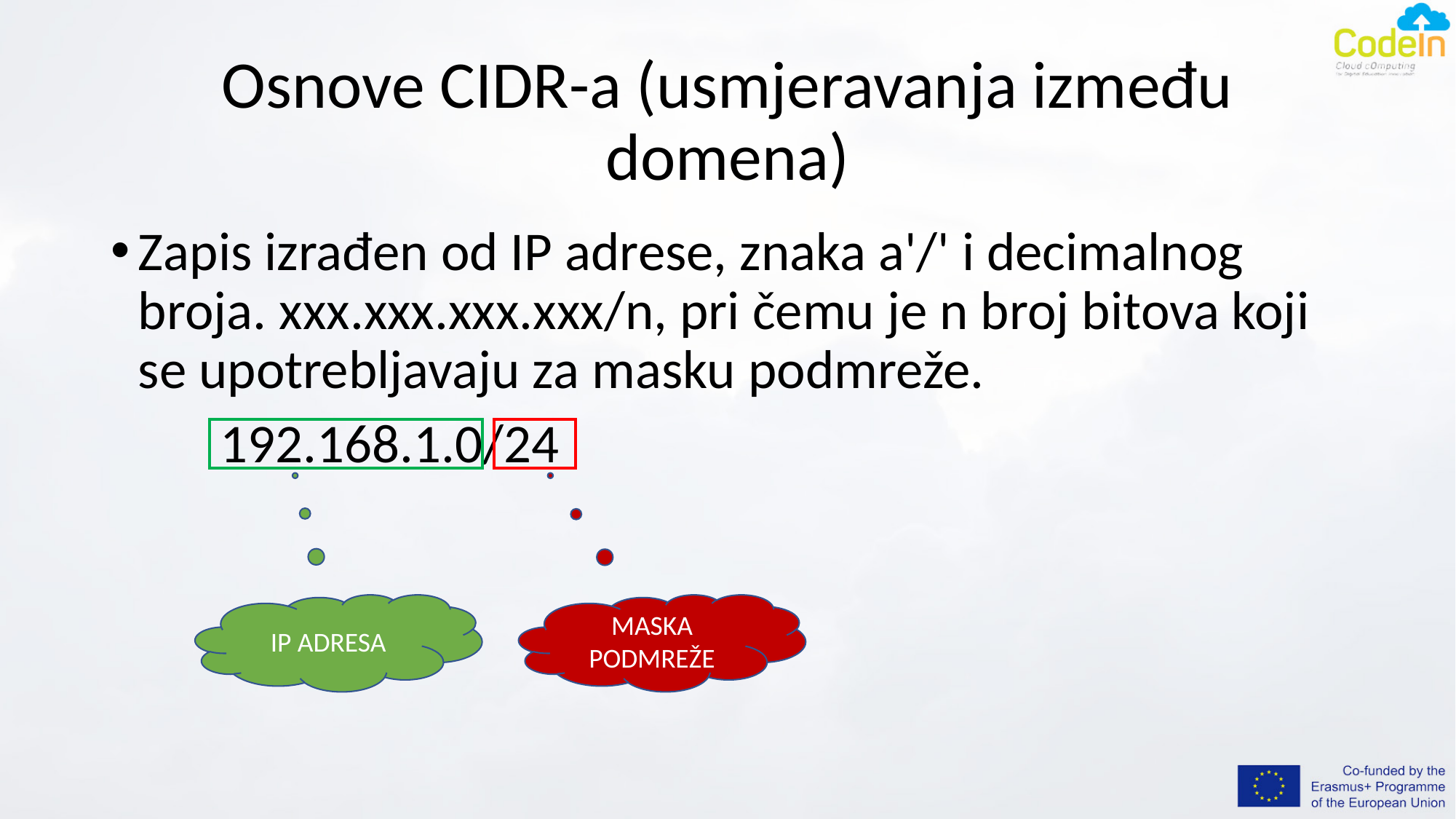

# Osnove CIDR-a (usmjeravanja između domena)
Zapis izrađen od IP adrese, znaka a'/' i decimalnog broja. xxx.xxx.xxx.xxx/n, pri čemu je n broj bitova koji se upotrebljavaju za masku podmreže.
	192.168.1.0/24

IP ADRESA
MASKA PODMREŽE